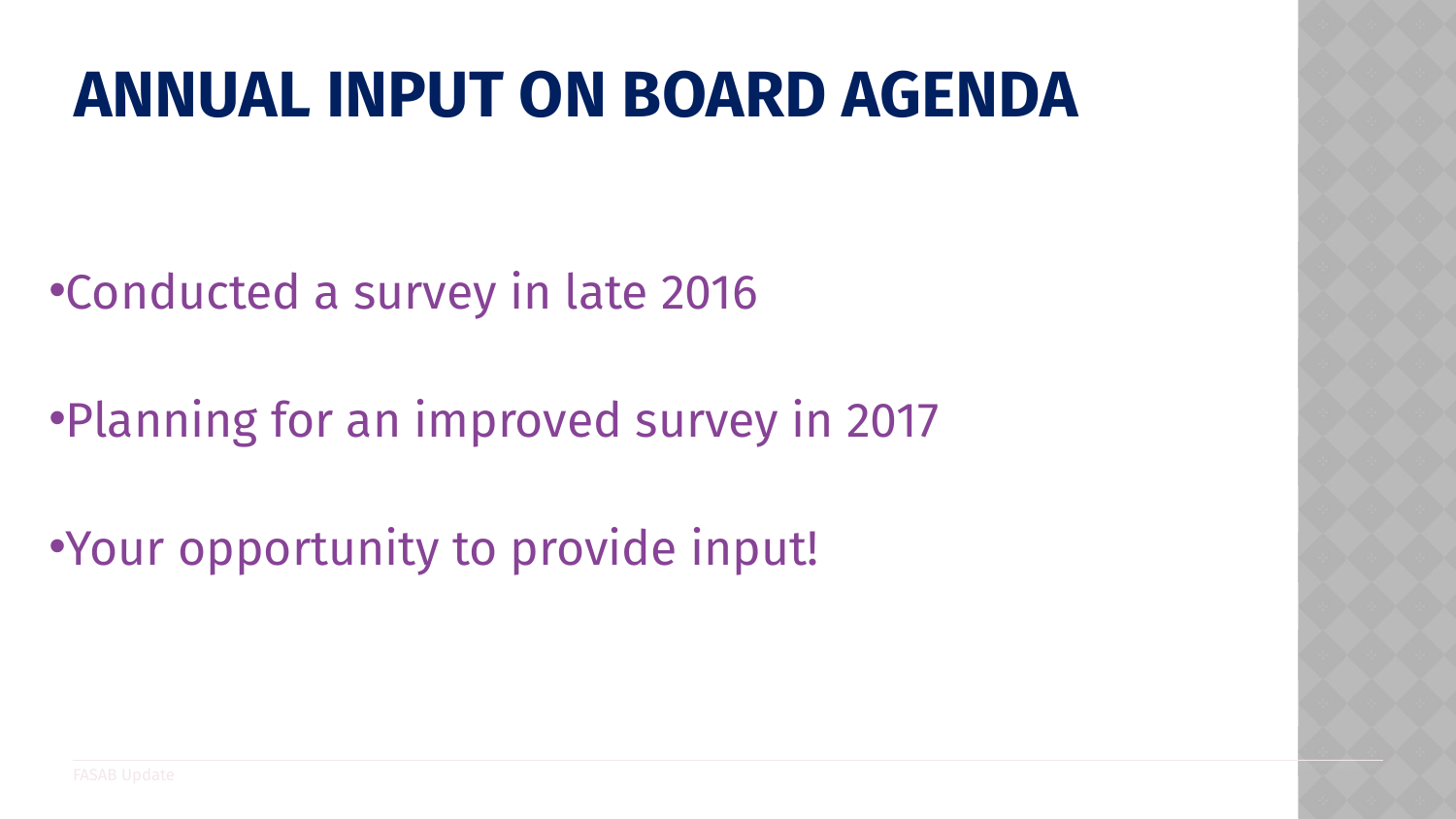

# Annual Input on Board Agenda
Conducted a survey in late 2016
Planning for an improved survey in 2017
Your opportunity to provide input!
FASAB Update